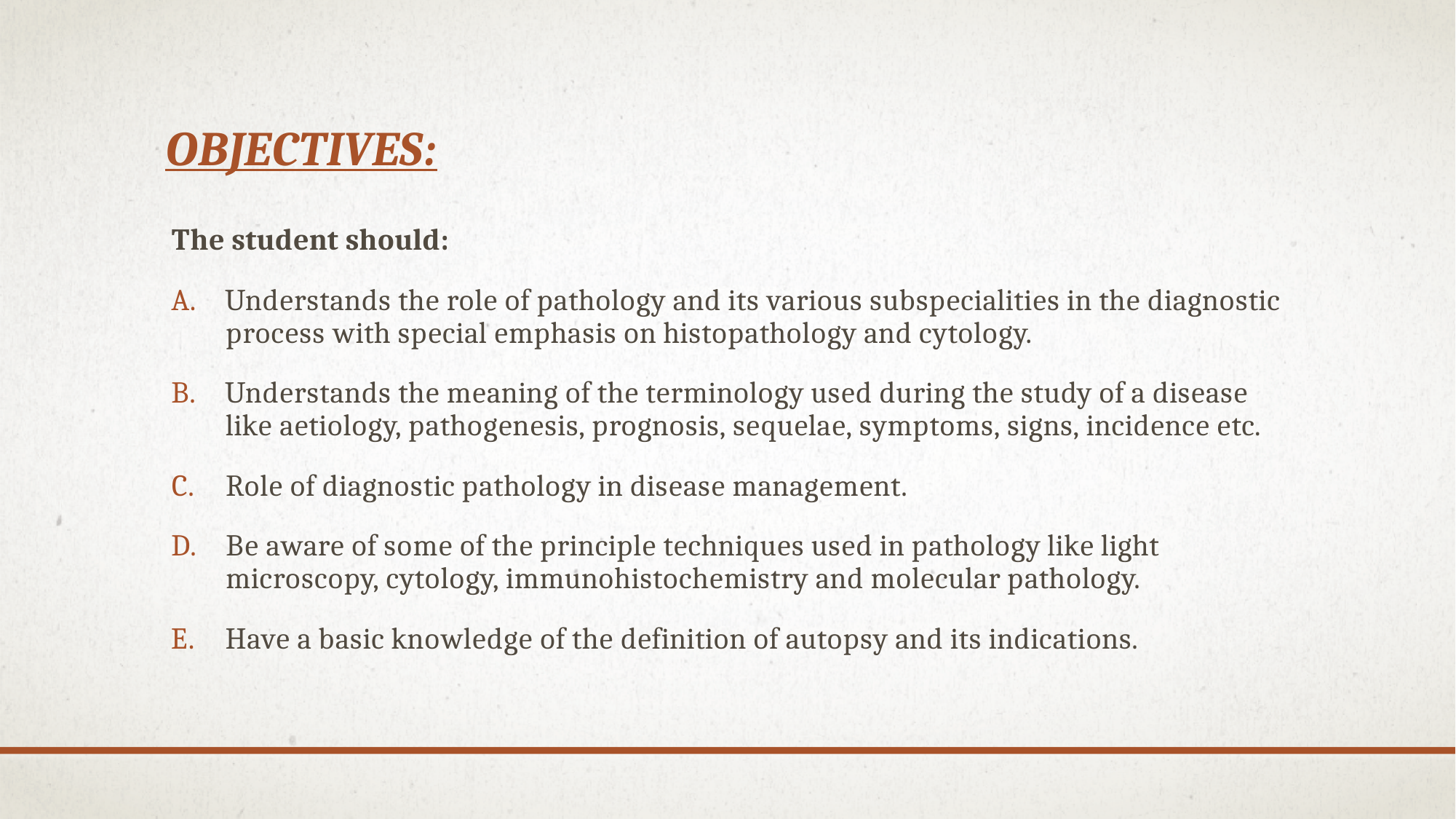

# Objectives:
The student should:
Understands the role of pathology and its various subspecialities in the diagnostic process with special emphasis on histopathology and cytology.
Understands the meaning of the terminology used during the study of a disease like aetiology, pathogenesis, prognosis, sequelae, symptoms, signs, incidence etc.
Role of diagnostic pathology in disease management.
Be aware of some of the principle techniques used in pathology like light microscopy, cytology, immunohistochemistry and molecular pathology.
Have a basic knowledge of the definition of autopsy and its indications.